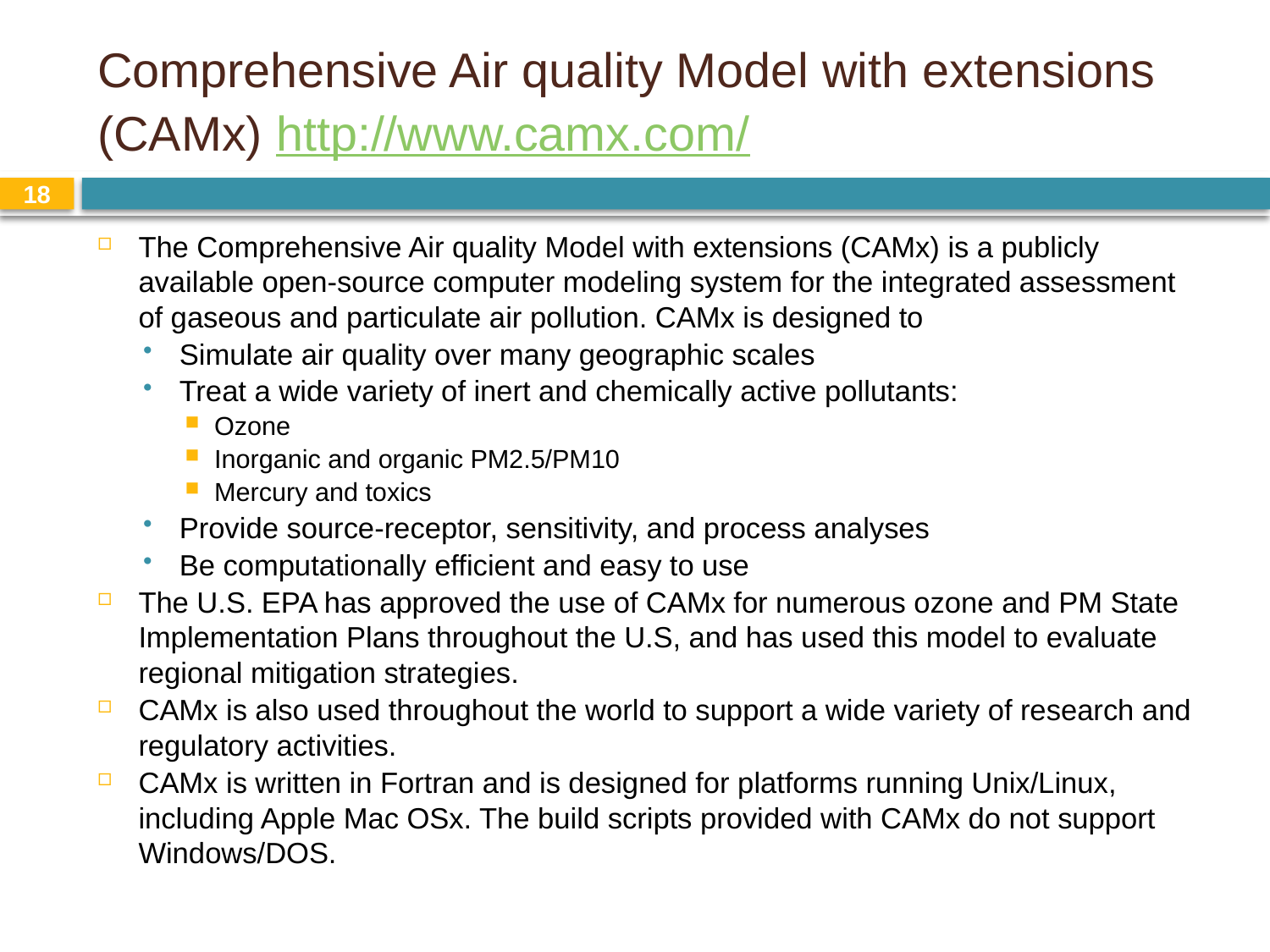

# Comprehensive Air quality Model with extensions (CAMx) http://www.camx.com/
18
The Comprehensive Air quality Model with extensions (CAMx) is a publicly available open-source computer modeling system for the integrated assessment of gaseous and particulate air pollution. CAMx is designed to
Simulate air quality over many geographic scales
Treat a wide variety of inert and chemically active pollutants:
Ozone
Inorganic and organic PM2.5/PM10
Mercury and toxics
Provide source-receptor, sensitivity, and process analyses
Be computationally efficient and easy to use
The U.S. EPA has approved the use of CAMx for numerous ozone and PM State Implementation Plans throughout the U.S, and has used this model to evaluate regional mitigation strategies.
CAMx is also used throughout the world to support a wide variety of research and regulatory activities.
CAMx is written in Fortran and is designed for platforms running Unix/Linux, including Apple Mac OSx. The build scripts provided with CAMx do not support Windows/DOS.